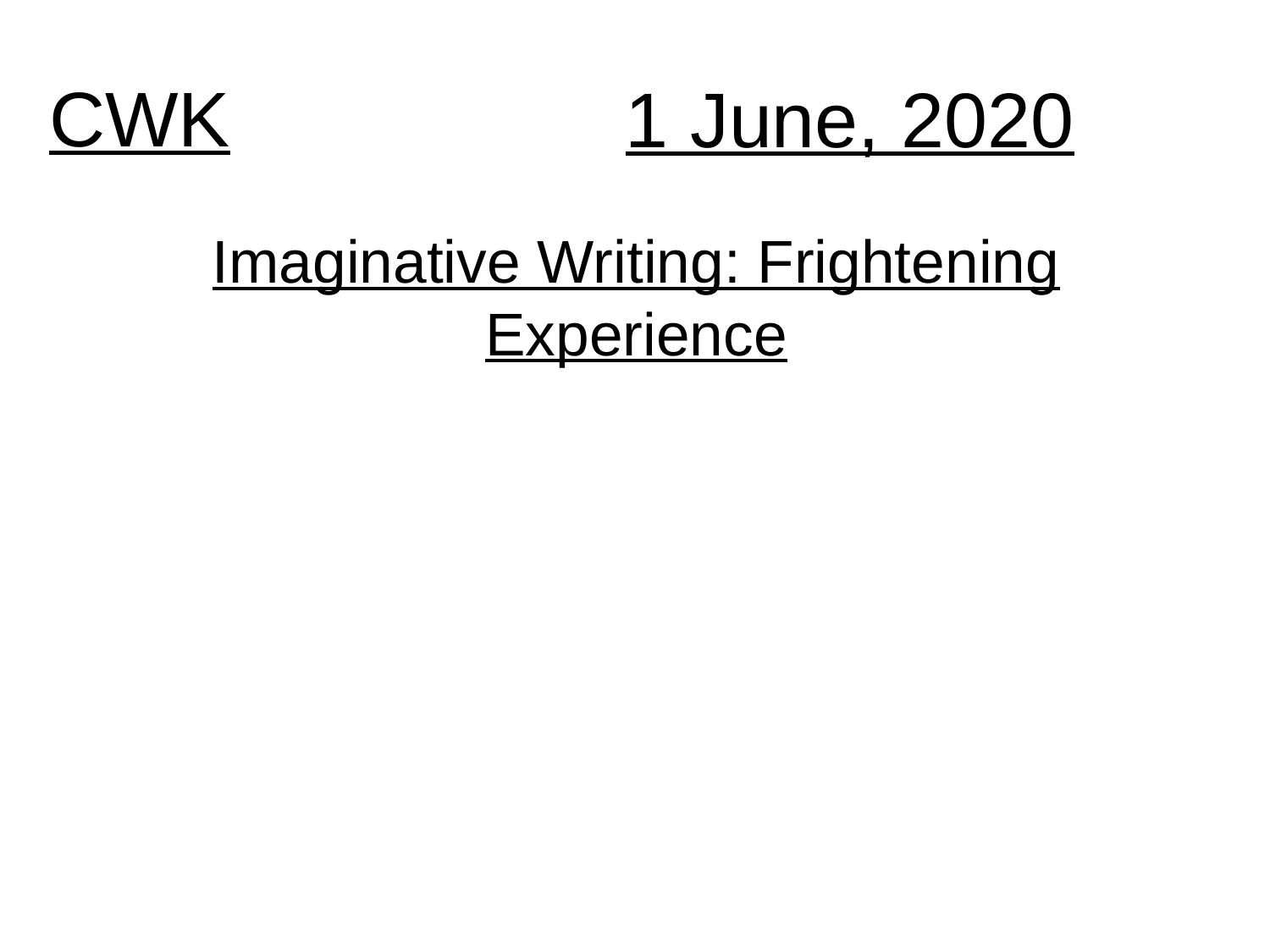

CWK
1 June, 2020
# Imaginative Writing: Frightening Experience